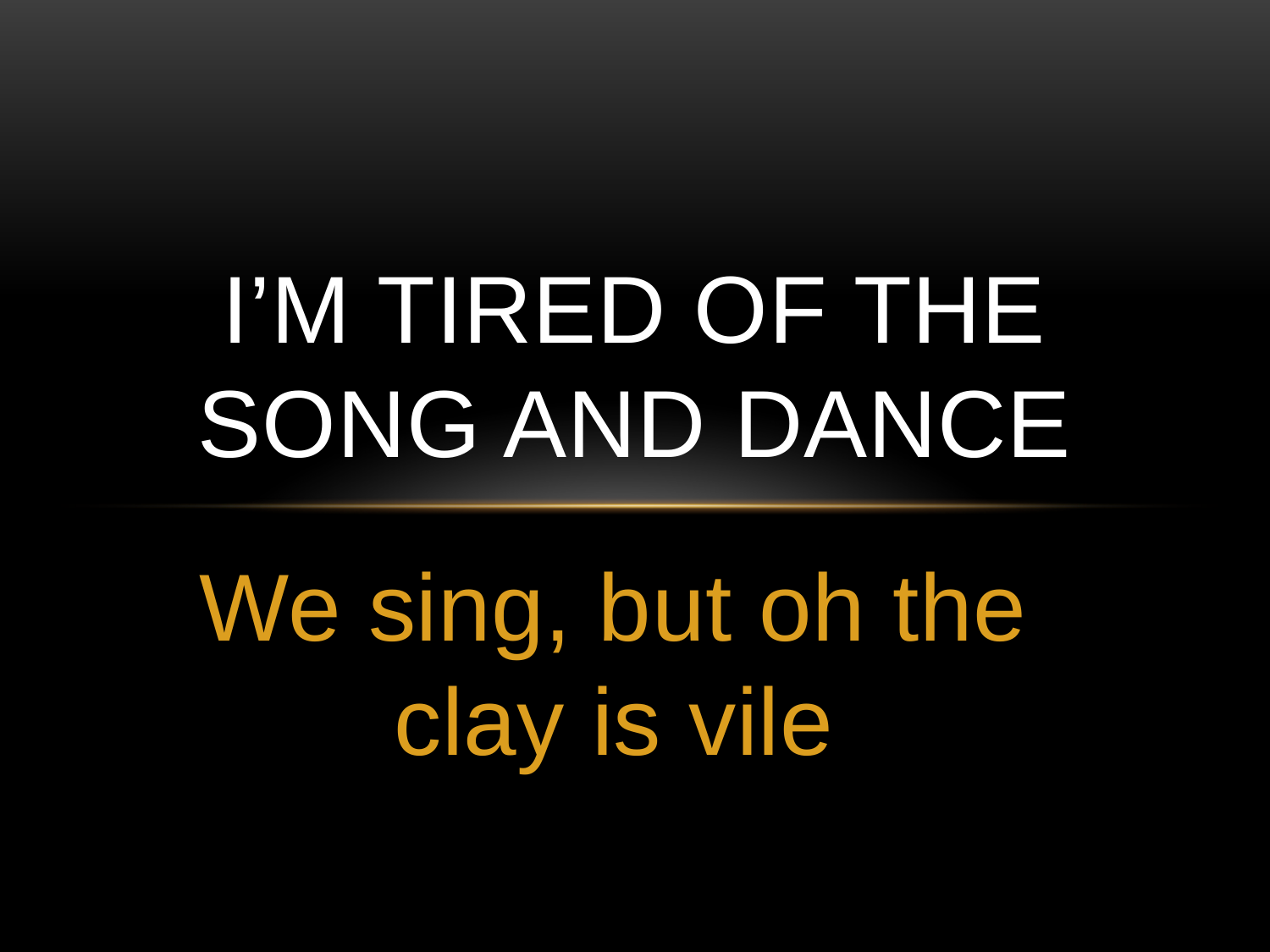

# I’m tired of the song and dance
We sing, but oh the clay is vile